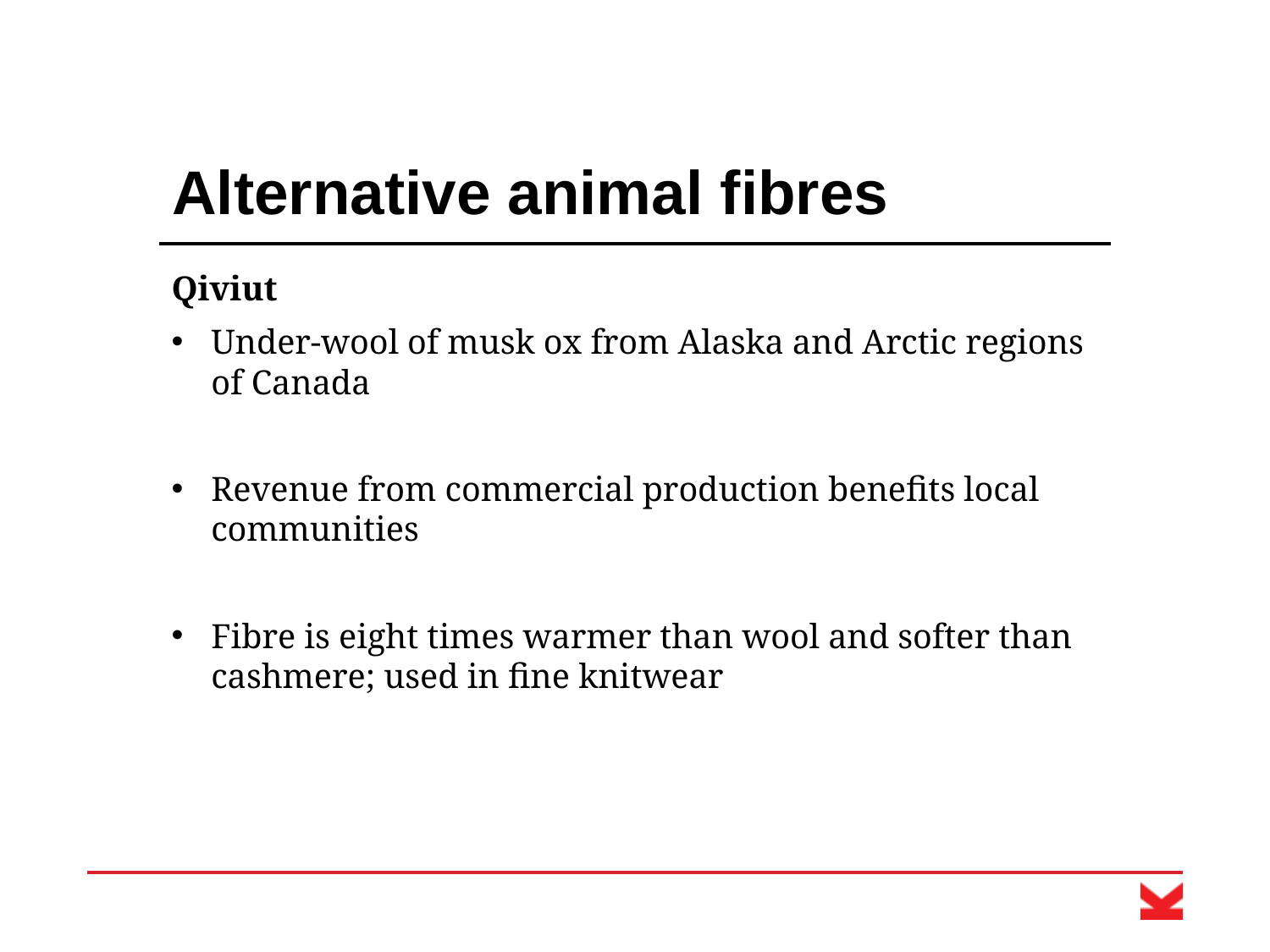

# Alternative animal fibres
Qiviut
Under-wool of musk ox from Alaska and Arctic regions of Canada

Revenue from commercial production benefits local communities

Fibre is eight times warmer than wool and softer than cashmere; used in fine knitwear